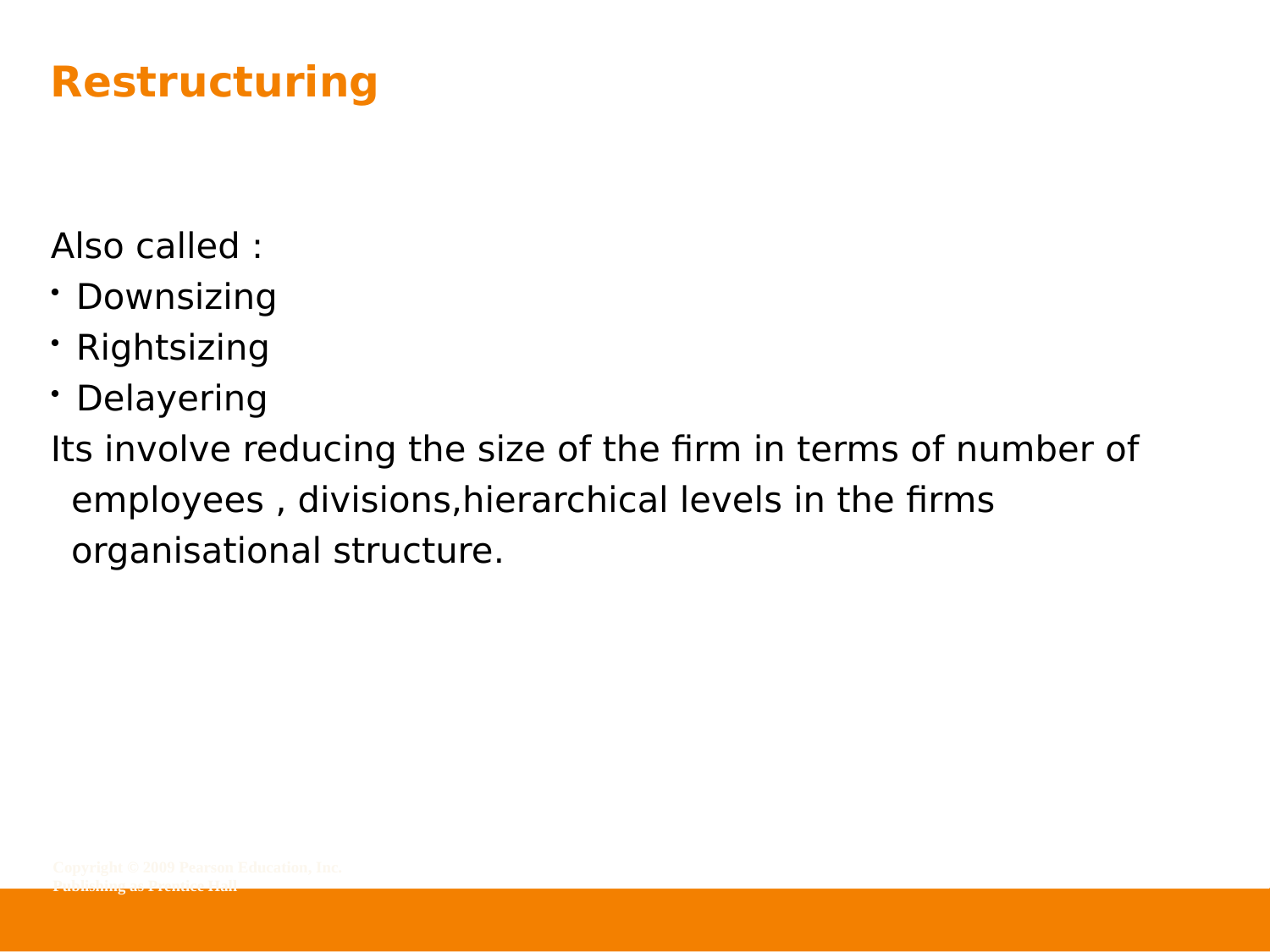

# Restructuring
Also called :
Downsizing
Rightsizing
Delayering
Its involve reducing the size of the firm in terms of number of employees , divisions,hierarchical levels in the firms organisational structure.